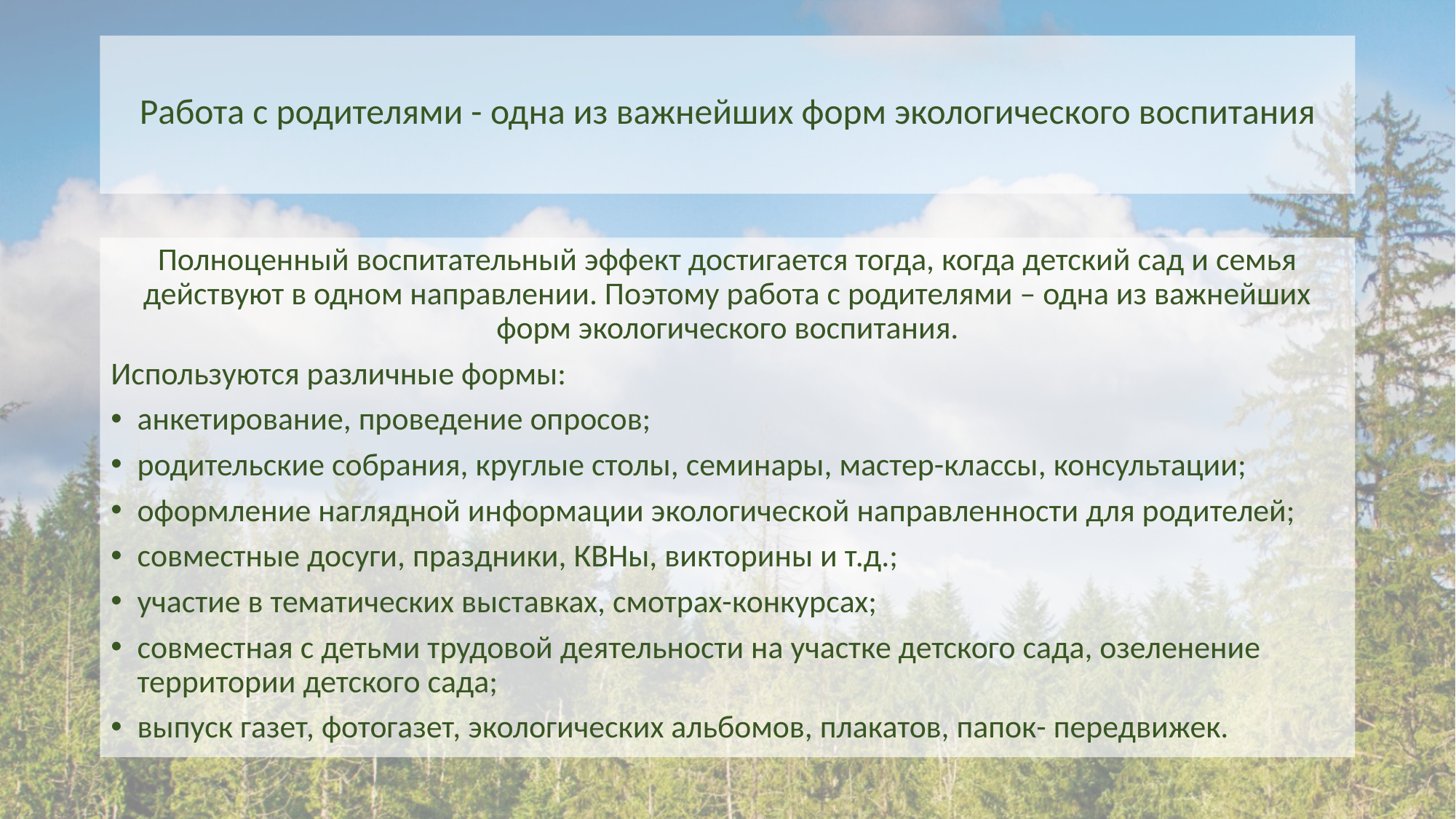

# Работа с родителями - одна из важнейших форм экологического воспитания
Полноценный воспитательный эффект достигается тогда, когда детский сад и семья действуют в одном направлении. Поэтому работа с родителями – одна из важнейших форм экологического воспитания.
Используются различные формы:
анкетирование, проведение опросов;
родительские собрания, круглые столы, семинары, мастер-классы, консультации;
оформление наглядной информации экологической направленности для родителей;
совместные досуги, праздники, КВНы, викторины и т.д.;
участие в тематических выставках, смотрах-конкурсах;
совместная с детьми трудовой деятельности на участке детского сада, озеленение территории детского сада;
выпуск газет, фотогазет, экологических альбомов, плакатов, папок- передвижек.